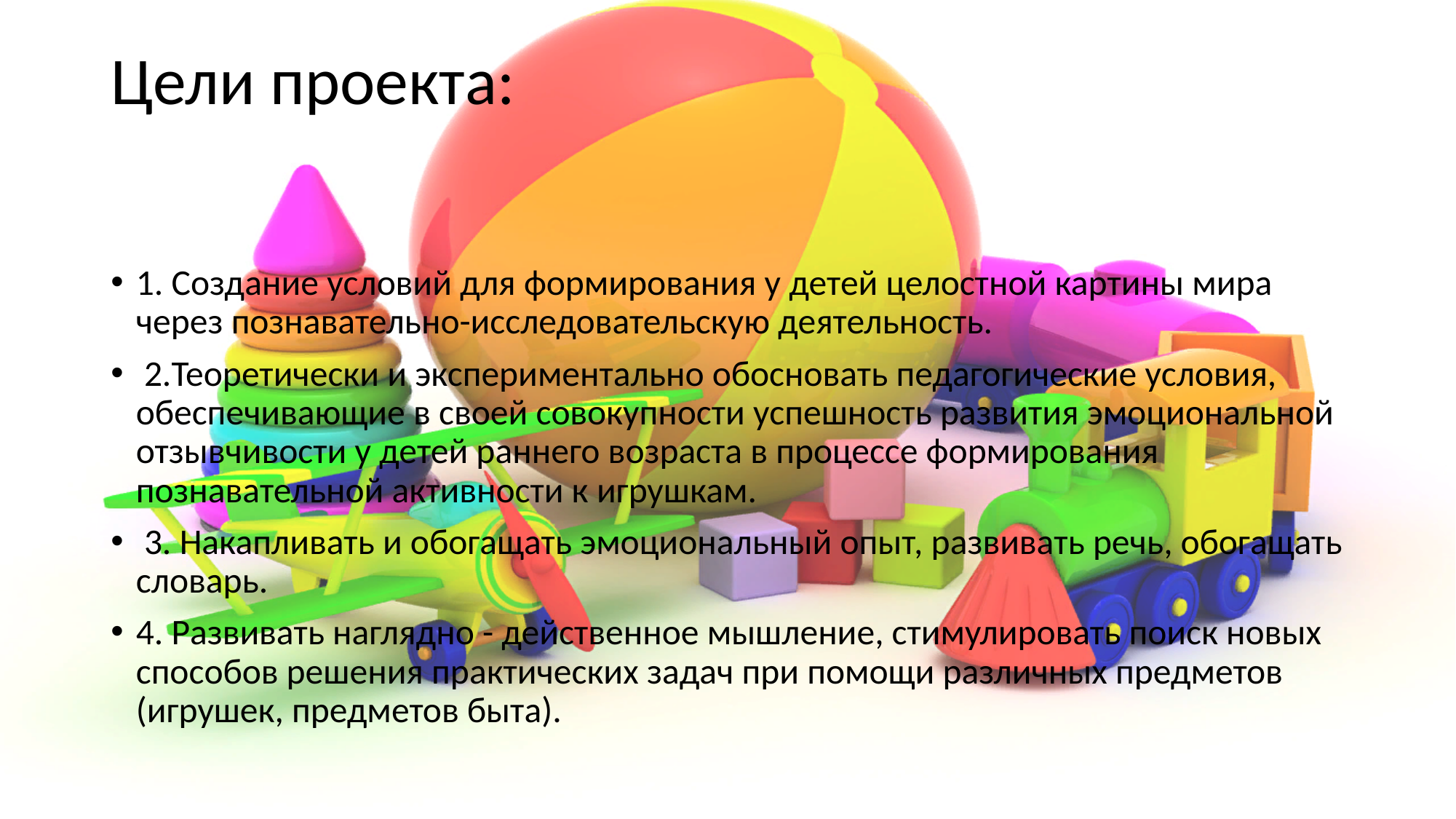

# Цели проекта:

1. Создание условий для формирования у детей целостной картины мира через познавательно-исследовательскую деятельность.
 2.Теоретически и экспериментально обосновать педагогические условия, обеспечивающие в своей совокупности успешность развития эмоциональной отзывчивости у детей раннего возраста в процессе формирования познавательной активности к игрушкам.
 3. Накапливать и обогащать эмоциональный опыт, развивать речь, обогащать словарь.
4. Развивать наглядно - действенное мышление, стимулировать поиск новых способов решения практических задач при помощи различных предметов (игрушек, предметов быта).